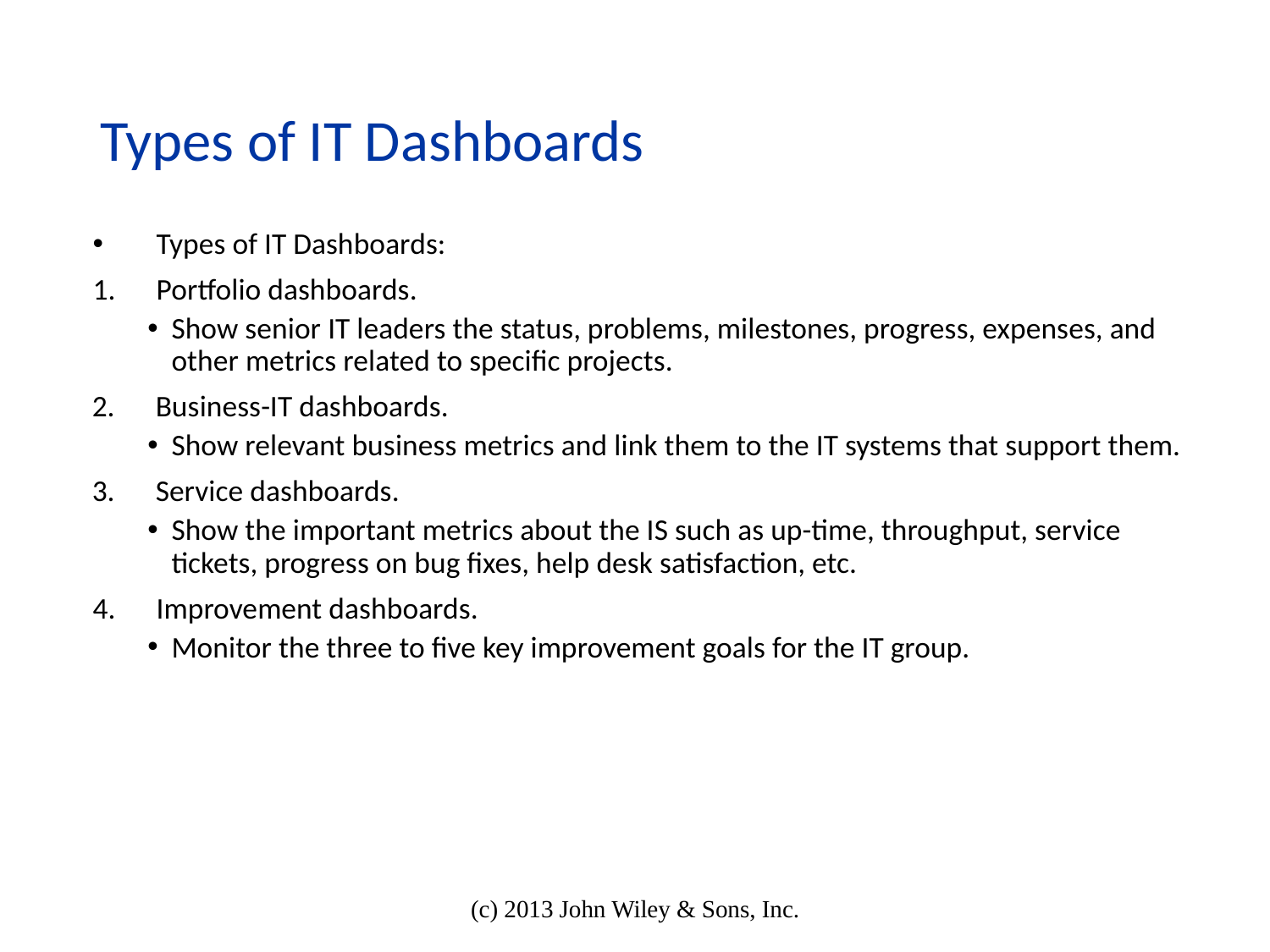

# Types of IT Dashboards
Types of IT Dashboards:
Portfolio dashboards.
Show senior IT leaders the status, problems, milestones, progress, expenses, and other metrics related to specific projects.
Business-IT dashboards.
Show relevant business metrics and link them to the IT systems that support them.
Service dashboards.
Show the important metrics about the IS such as up-time, throughput, service tickets, progress on bug fixes, help desk satisfaction, etc.
Improvement dashboards.
Monitor the three to five key improvement goals for the IT group.
(c) 2013 John Wiley & Sons, Inc.